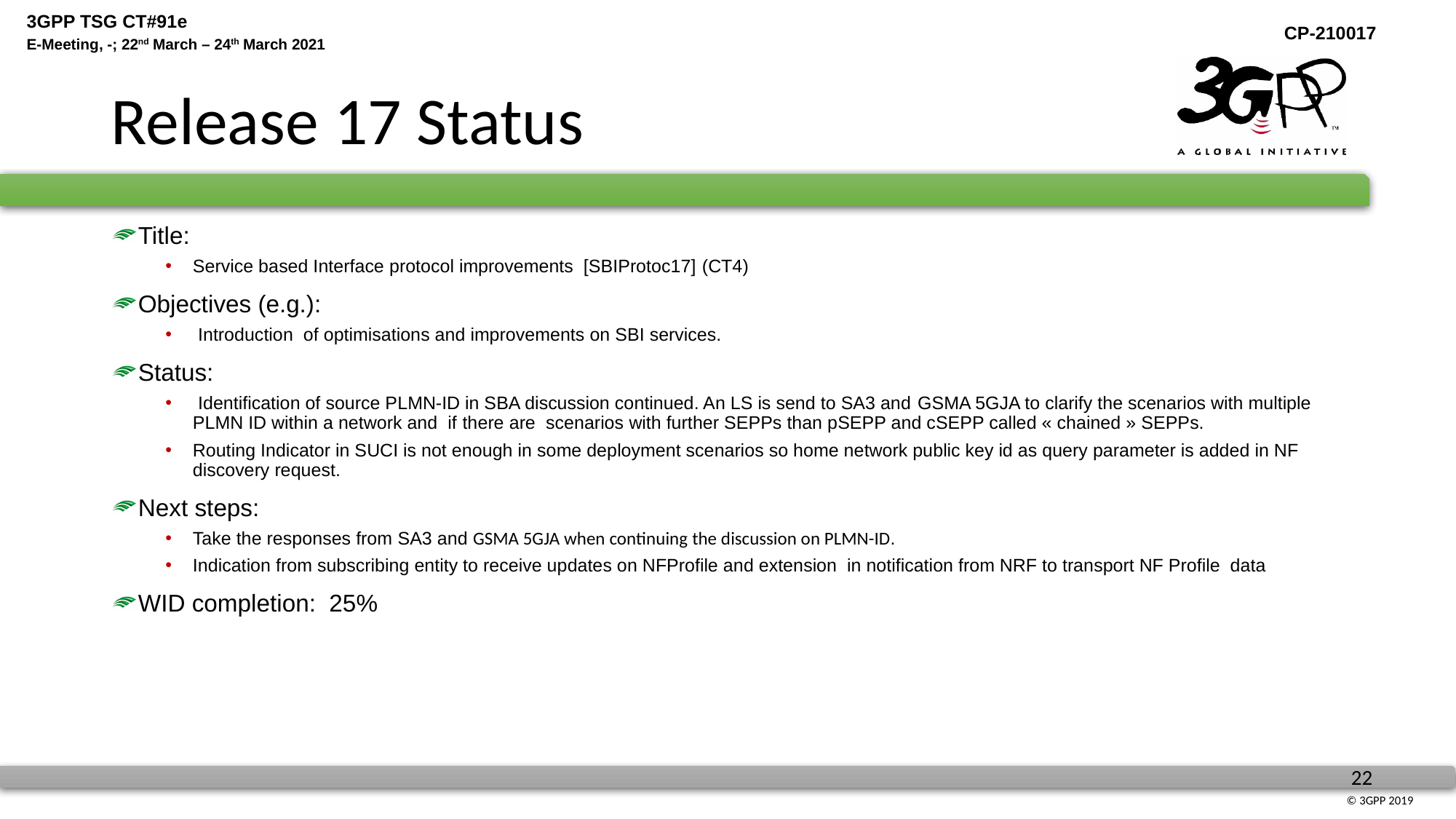

# Release 17 Status
Title:
Service based Interface protocol improvements  [SBIProtoc17] (CT4)
Objectives (e.g.):
 Introduction  of optimisations and improvements on SBI services.
Status:
 Identification of source PLMN-ID in SBA discussion continued. An LS is send to SA3 and GSMA 5GJA to clarify the scenarios with multiple PLMN ID within a network and  if there are  scenarios with further SEPPs than pSEPP and cSEPP called « chained » SEPPs.
Routing Indicator in SUCI is not enough in some deployment scenarios so home network public key id as query parameter is added in NF discovery request.
Next steps:
Take the responses from SA3 and GSMA 5GJA when continuing the discussion on PLMN-ID.
Indication from subscribing entity to receive updates on NFProfile and extension  in notification from NRF to transport NF Profile  data
WID completion:  25%